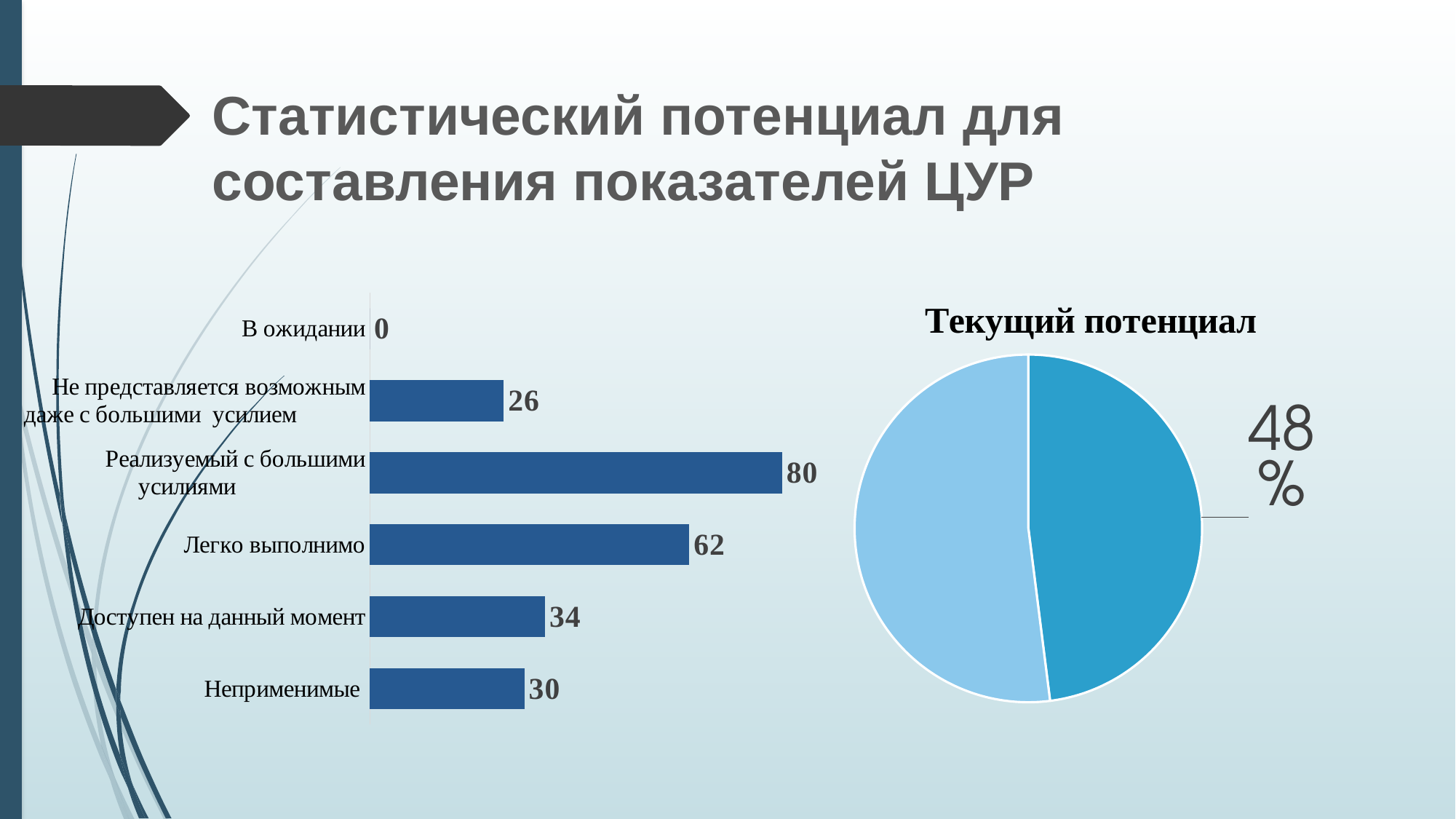

# Статистический потенциал для составления показателей ЦУР

### Chart: Текущий потенциал

| Category |  |
|---|---|

### Chart

| Category |  |
|---|---|
|    Неприменимые  | 30.0 |
|                  Доступен на данный момент | 34.0 |
|                  Легко выполнимо | 62.0 |
|                  Реализуемый с большими усилиями | 80.0 |
|                  Не представляется возможным даже с большими  усилием | 26.0 |
|                  В ожидании | 0.0 |